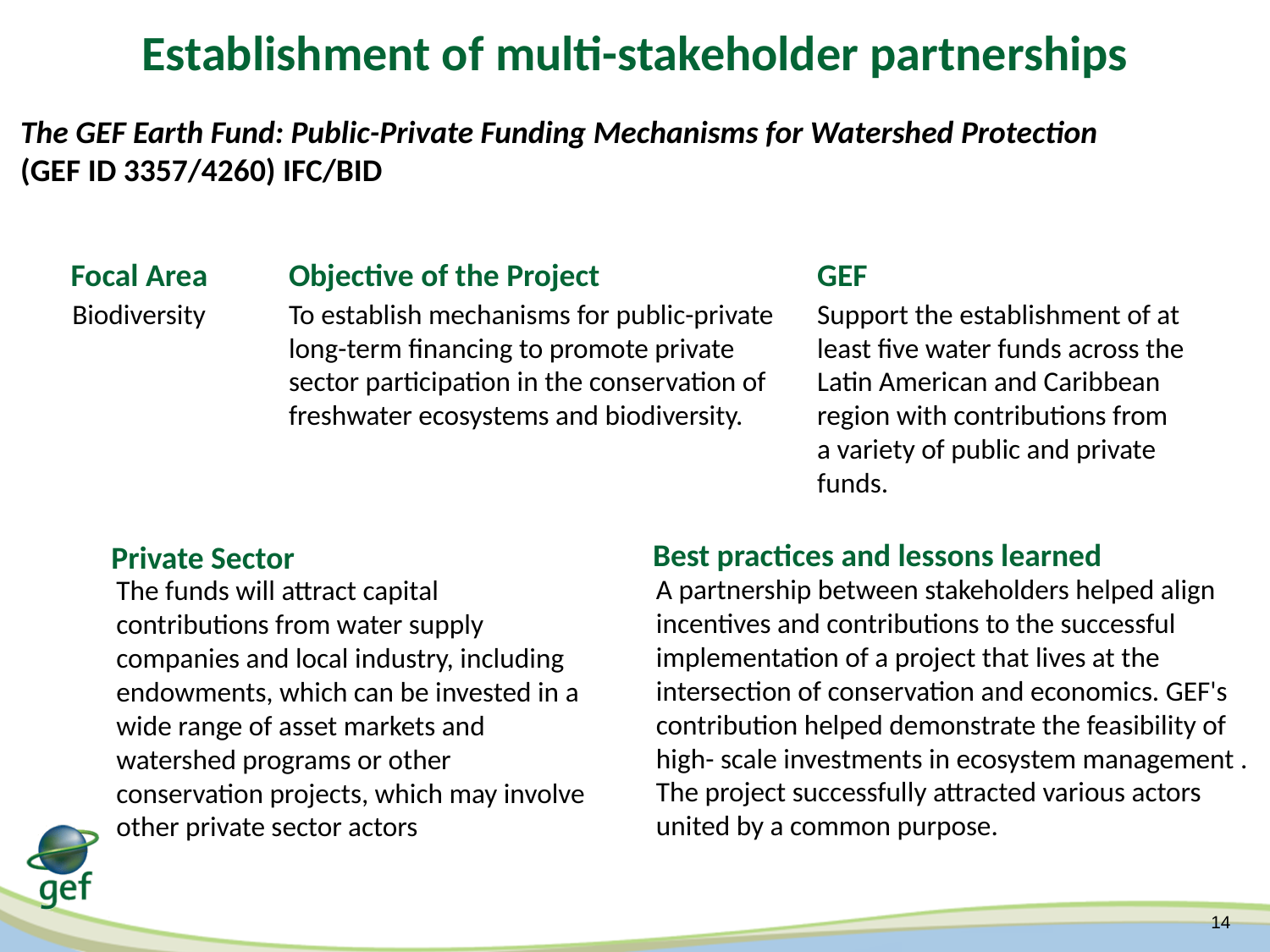

Establishment of multi-stakeholder partnerships
The GEF Earth Fund: Public-Private Funding Mechanisms for Watershed Protection
(GEF ID 3357/4260) IFC/BID
Objective of the Project
GEF
Focal Area
Biodiversity
To establish mechanisms for public-private long-term financing to promote private sector participation in the conservation of freshwater ecosystems and biodiversity.
Support the establishment of at least five water funds across the Latin American and Caribbean region with contributions from a variety of public and private funds.
Best practices and lessons learned
Private Sector
A partnership between stakeholders helped align incentives and contributions to the successful implementation of a project that lives at the intersection of conservation and economics. GEF's contribution helped demonstrate the feasibility of high- scale investments in ecosystem management . The project successfully attracted various actors united by a common purpose.
The funds will attract capital contributions from water supply companies and local industry, including endowments, which can be invested in a wide range of asset markets and watershed programs or other conservation projects, which may involve other private sector actors